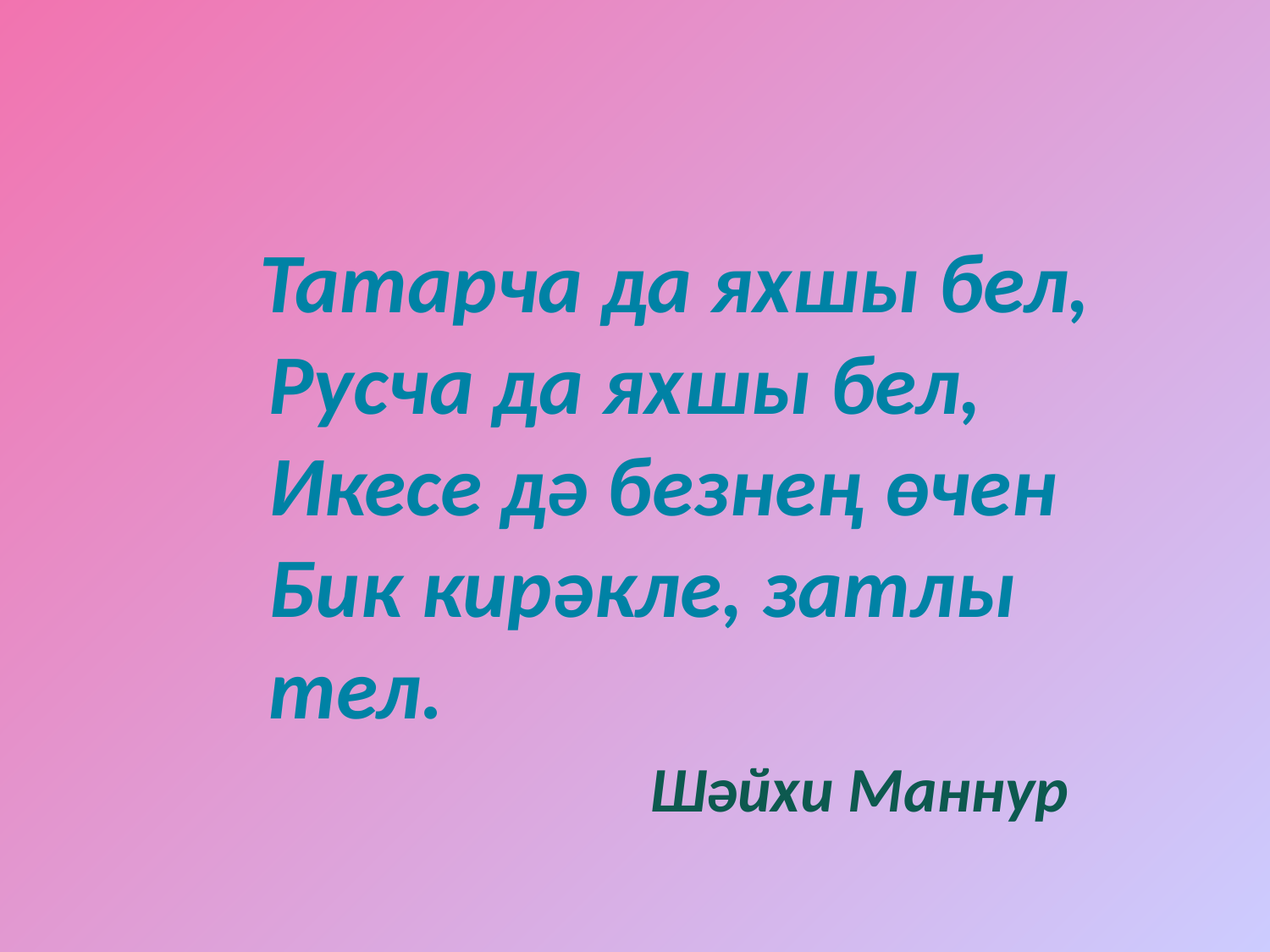

#
  Татарча да яхшы бел,
Русча да яхшы бел,
Икесе дә безнең өчен
Бик кирәкле, затлы тел.
				Шәйхи Маннур